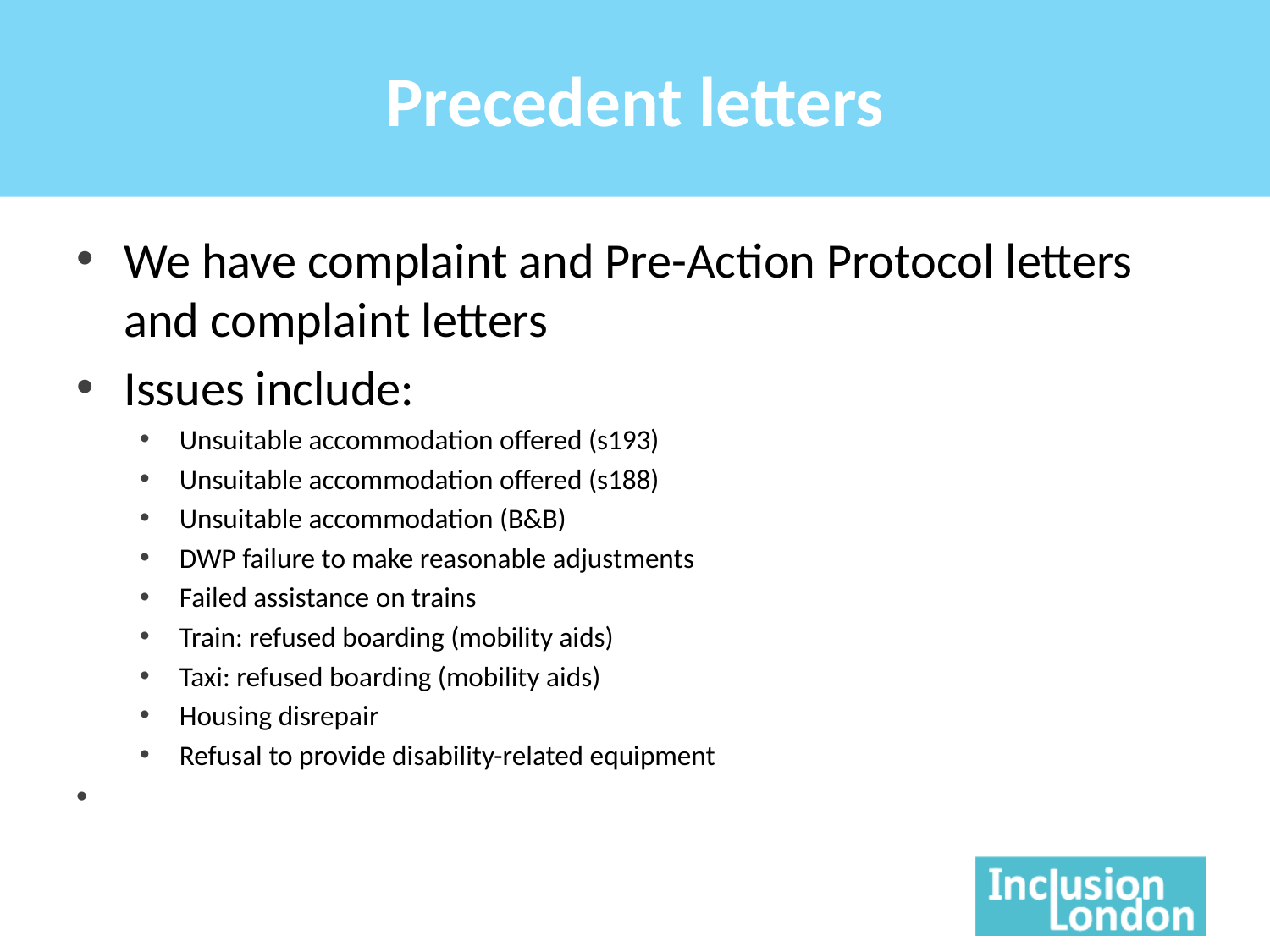

# Precedent letters
We have complaint and Pre-Action Protocol letters and complaint letters
Issues include:
Unsuitable accommodation offered (s193)
Unsuitable accommodation offered (s188)
Unsuitable accommodation (B&B)
DWP failure to make reasonable adjustments
Failed assistance on trains
Train: refused boarding (mobility aids)
Taxi: refused boarding (mobility aids)
Housing disrepair
Refusal to provide disability-related equipment